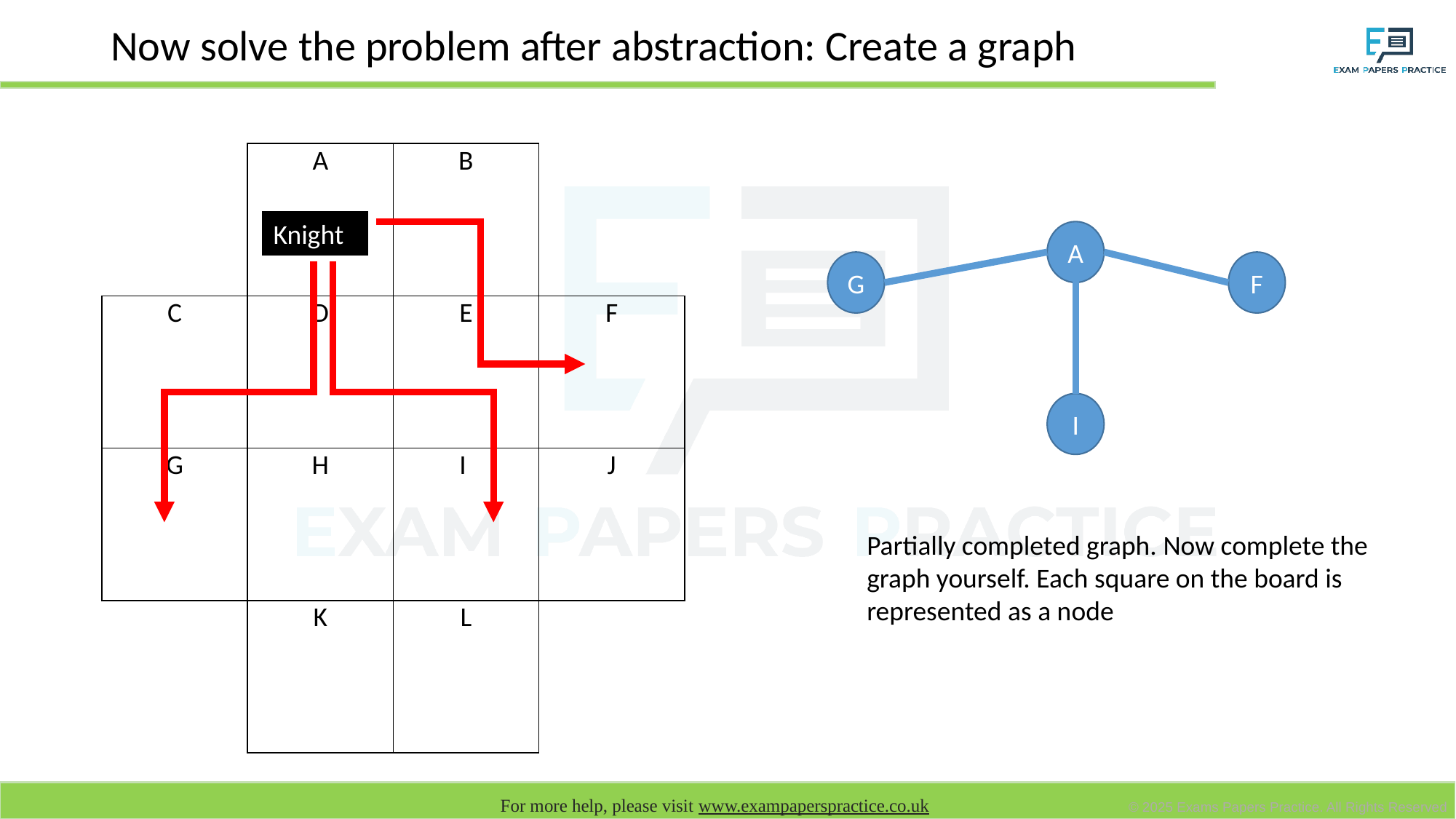

# Now solve the problem after abstraction: Create a graph
|  | A | B |  |
| --- | --- | --- | --- |
| C | D | E | F |
| G | H | I | J |
|  | K | L |  |
Knight
A
G
F
I
Partially completed graph. Now complete the graph yourself. Each square on the board is represented as a node